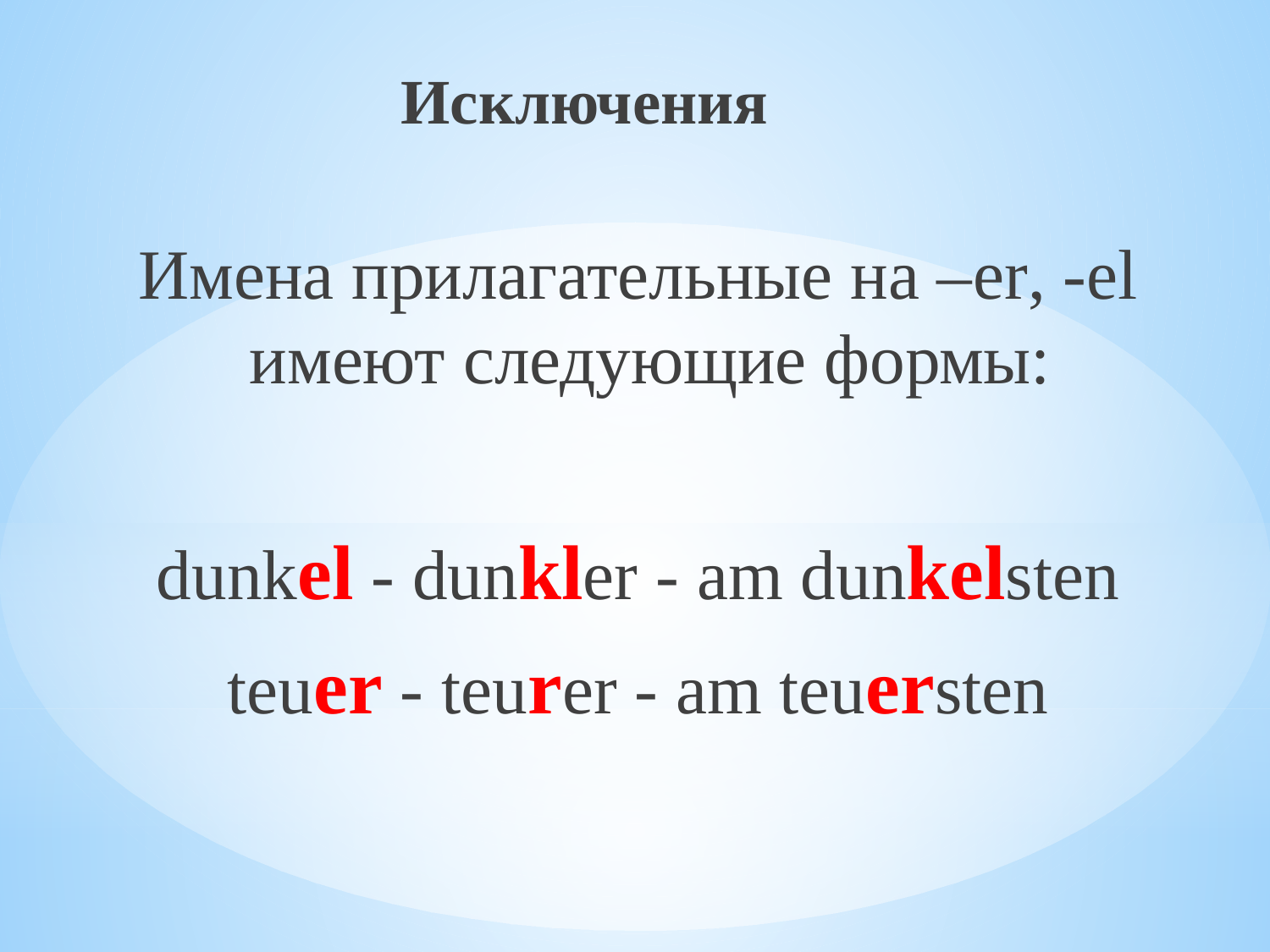

Исключения
Имена прилагательные на –er, -el имеют следующие формы:

dunkel - dunkler - am dunkelsten
teuer - teurer - am teuersten